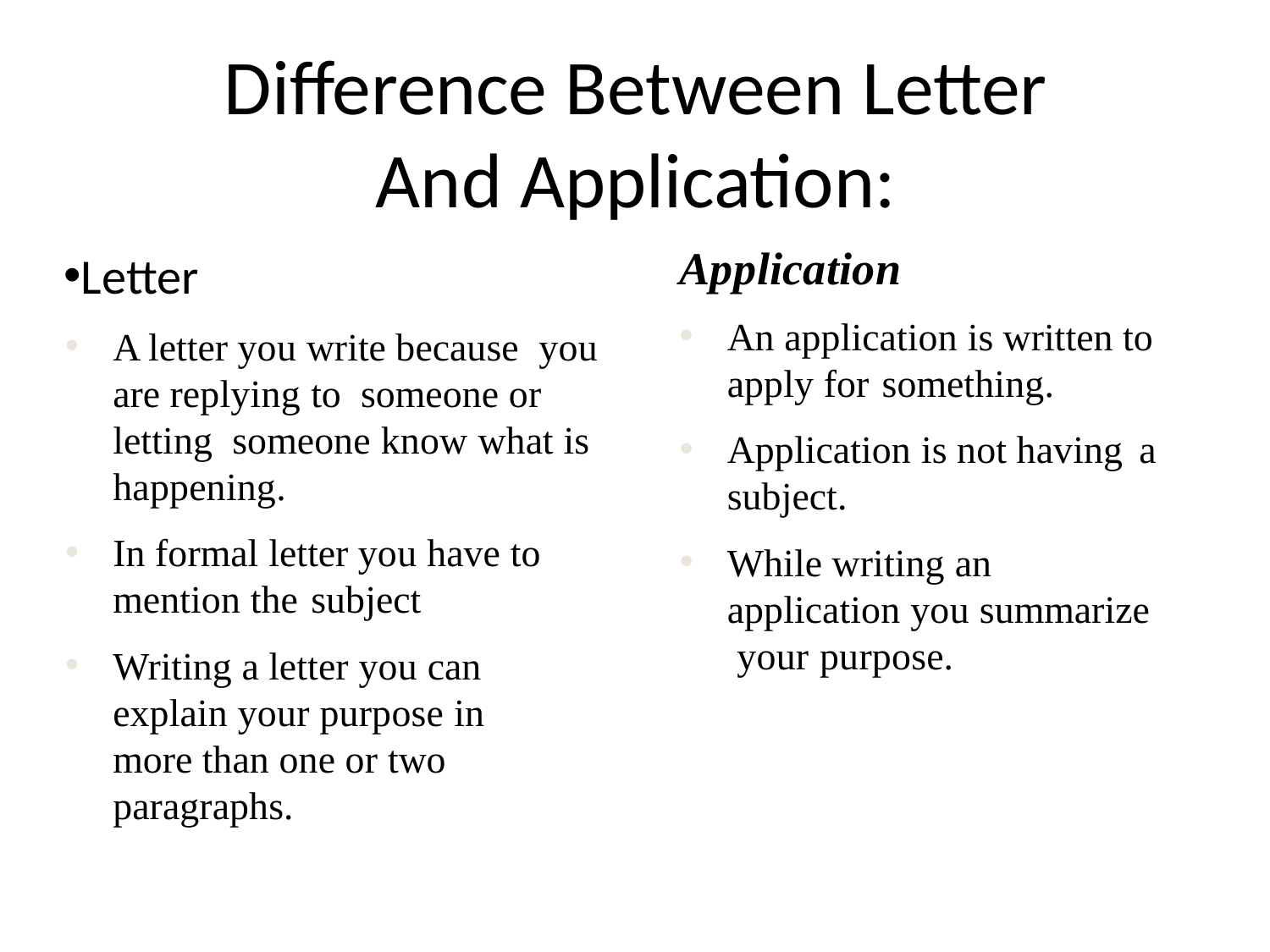

# Difference Between Letter And Application:
Application
An application is written to  apply for something.
Application is not having a
subject.
While writing an  application you summarize  your purpose.
Letter
A letter you write because  you are replying to  someone or letting  someone know what is  happening.
In formal letter you have to  mention the subject
Writing a letter you can  explain your purpose in  more than one or two  paragraphs.